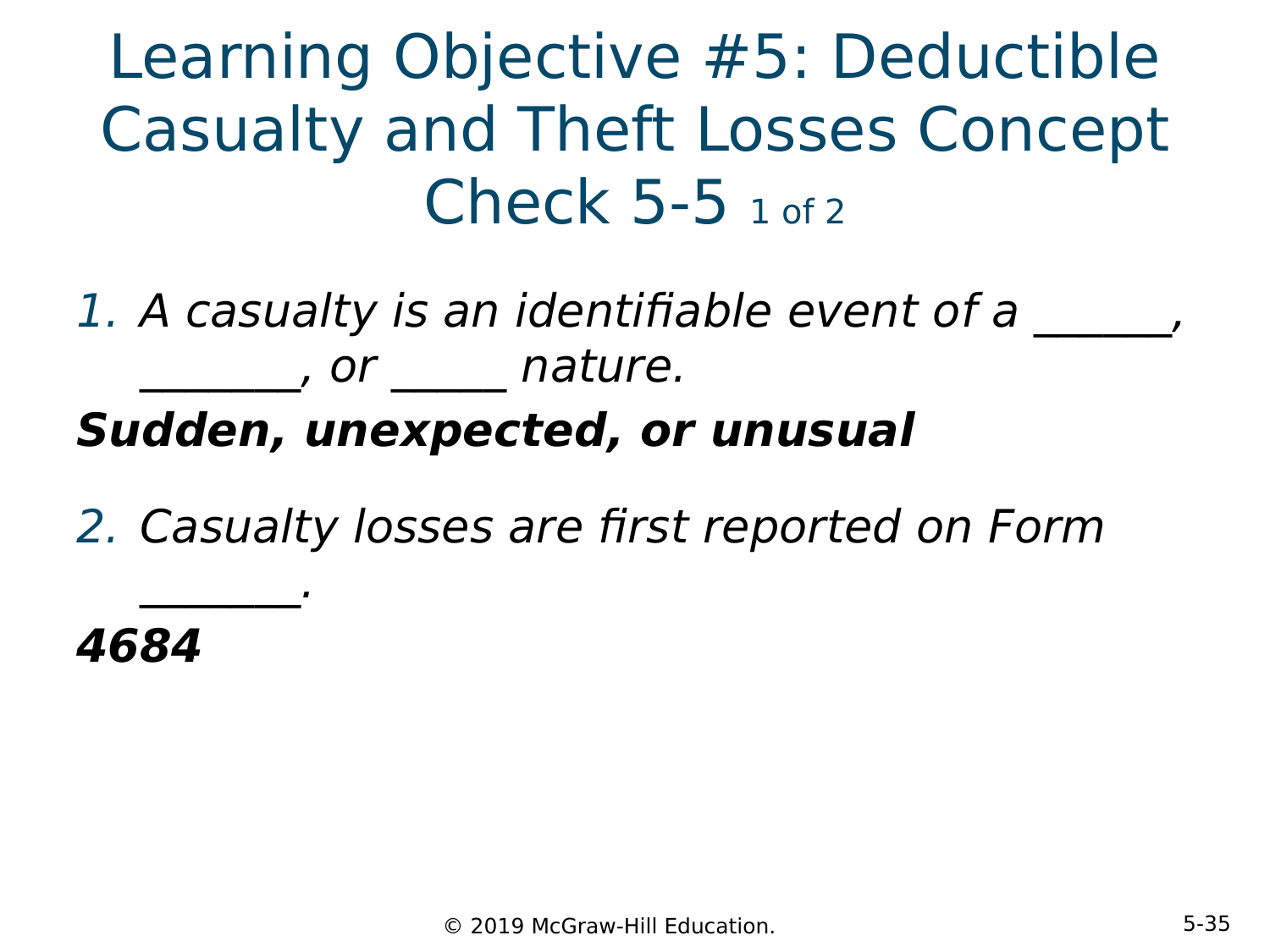

# Learning Objective #5: Deductible Casualty and Theft Losses Concept Check 5-5 1 of 2
A casualty is an identifiable event of a ______, _______, or _____ nature.
Sudden, unexpected, or unusual
Casualty losses are first reported on Form _______.
4684